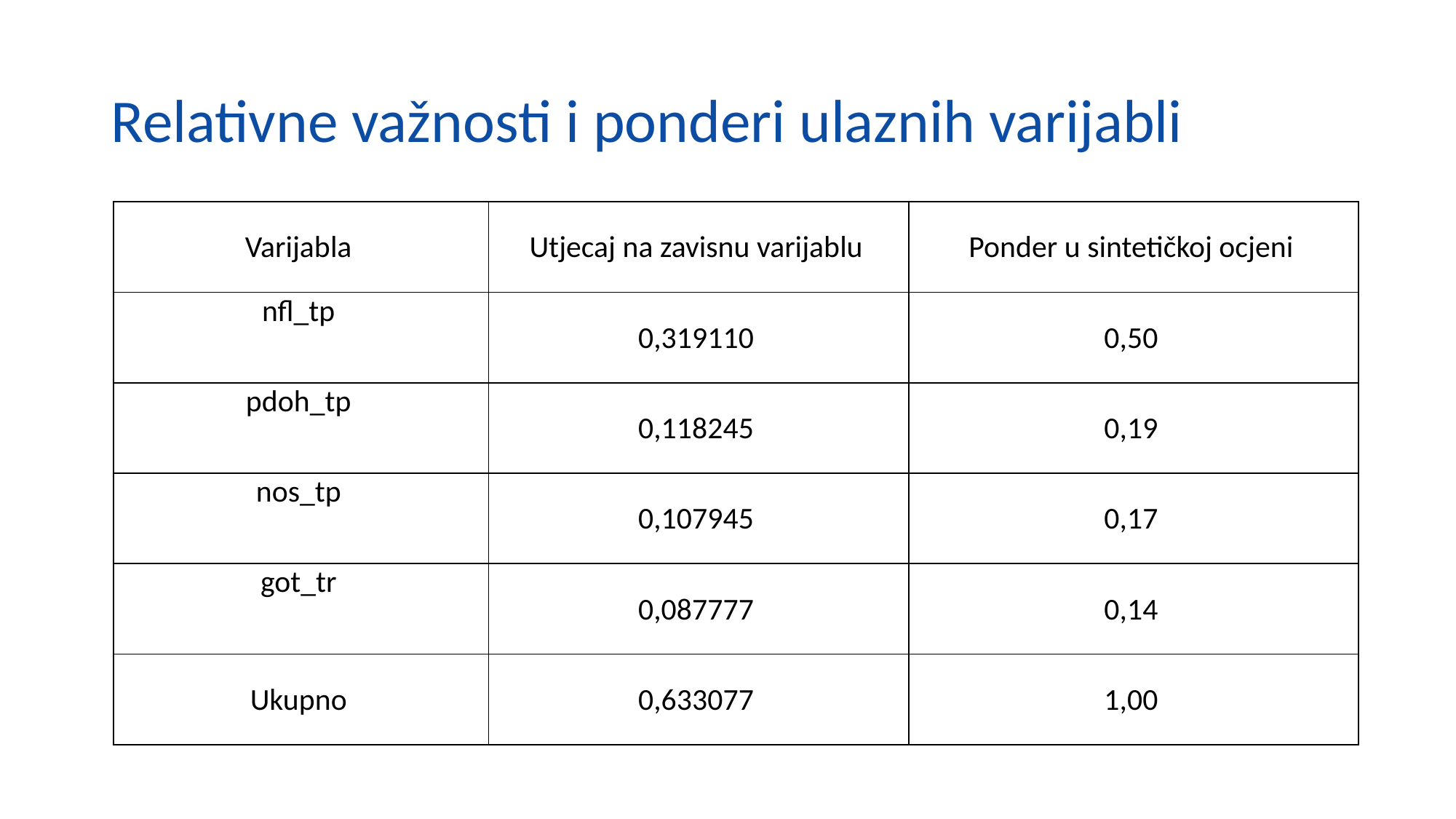

# Relativne važnosti i ponderi ulaznih varijabli
| Varijabla | Utjecaj na zavisnu varijablu | Ponder u sintetičkoj ocjeni |
| --- | --- | --- |
| nfl\_tp | 0,319110 | 0,50 |
| pdoh\_tp | 0,118245 | 0,19 |
| nos\_tp | 0,107945 | 0,17 |
| got\_tr | 0,087777 | 0,14 |
| Ukupno | 0,633077 | 1,00 |